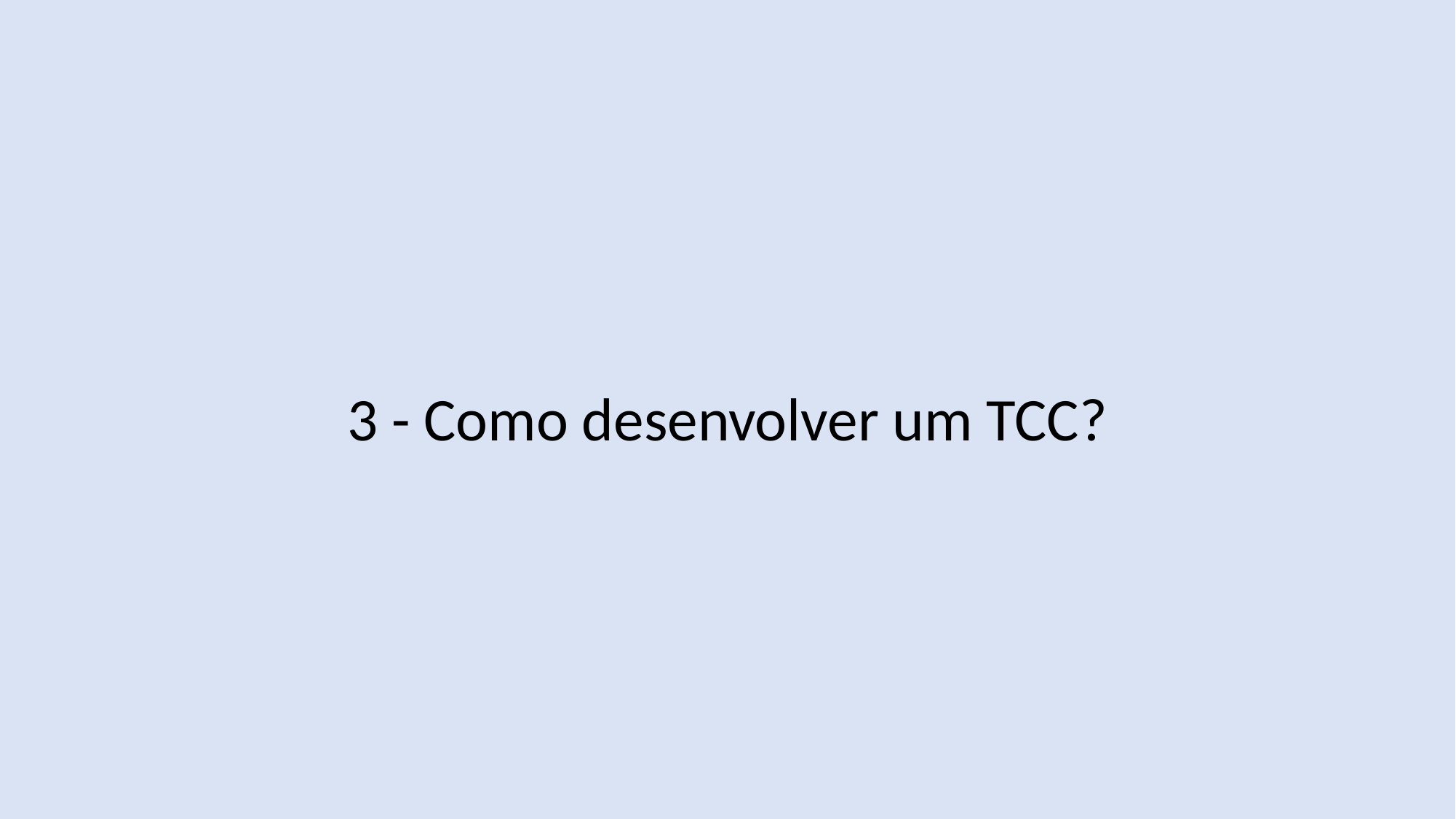

# 3 - Como desenvolver um TCC?